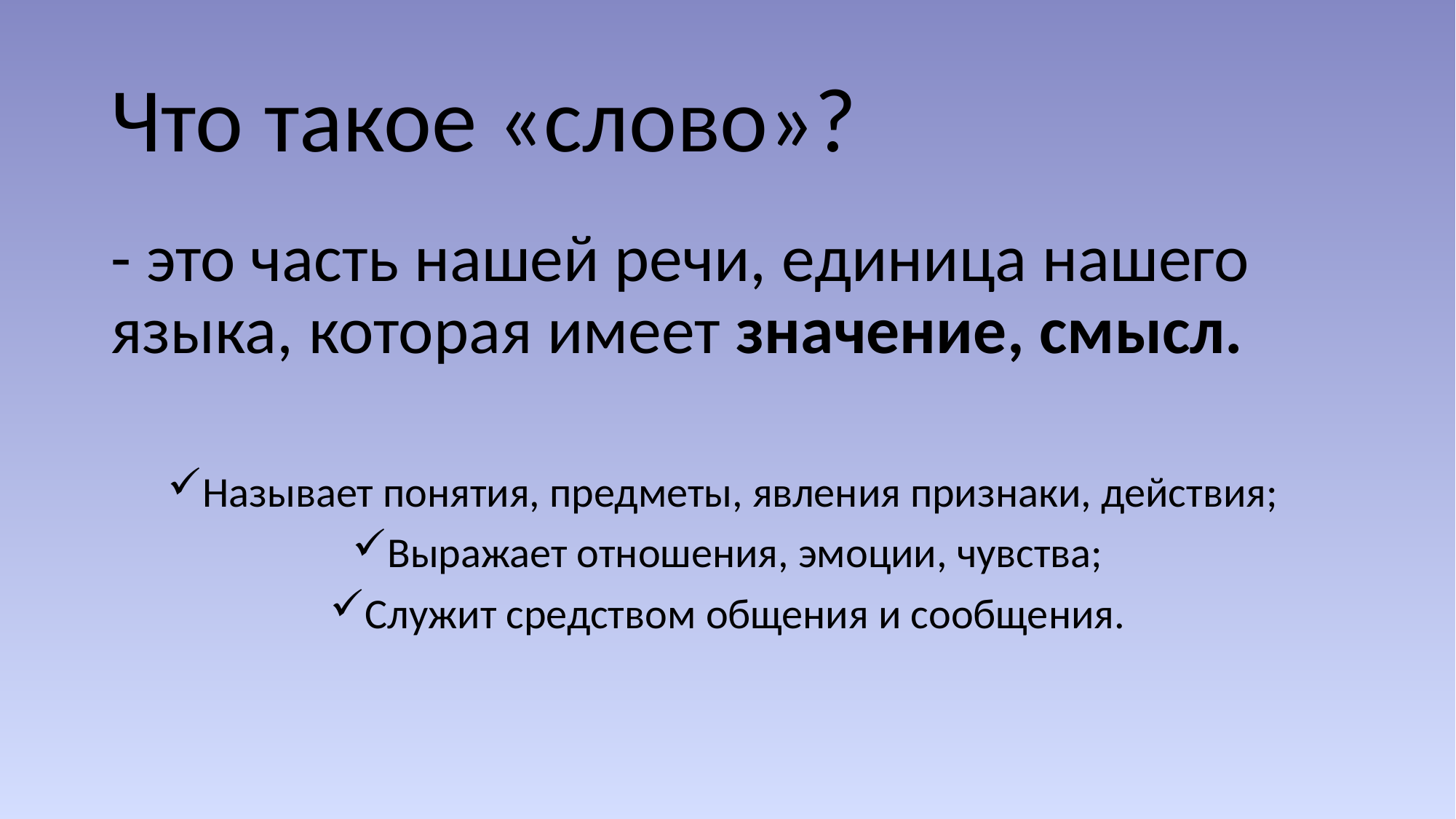

# Что такое «слово»?
- это часть нашей речи, единица нашего языка, которая имеет значение, смысл.

Называет понятия, предметы, явления признаки, действия;
Выражает отношения, эмоции, чувства;
Служит средством общения и сообщения.